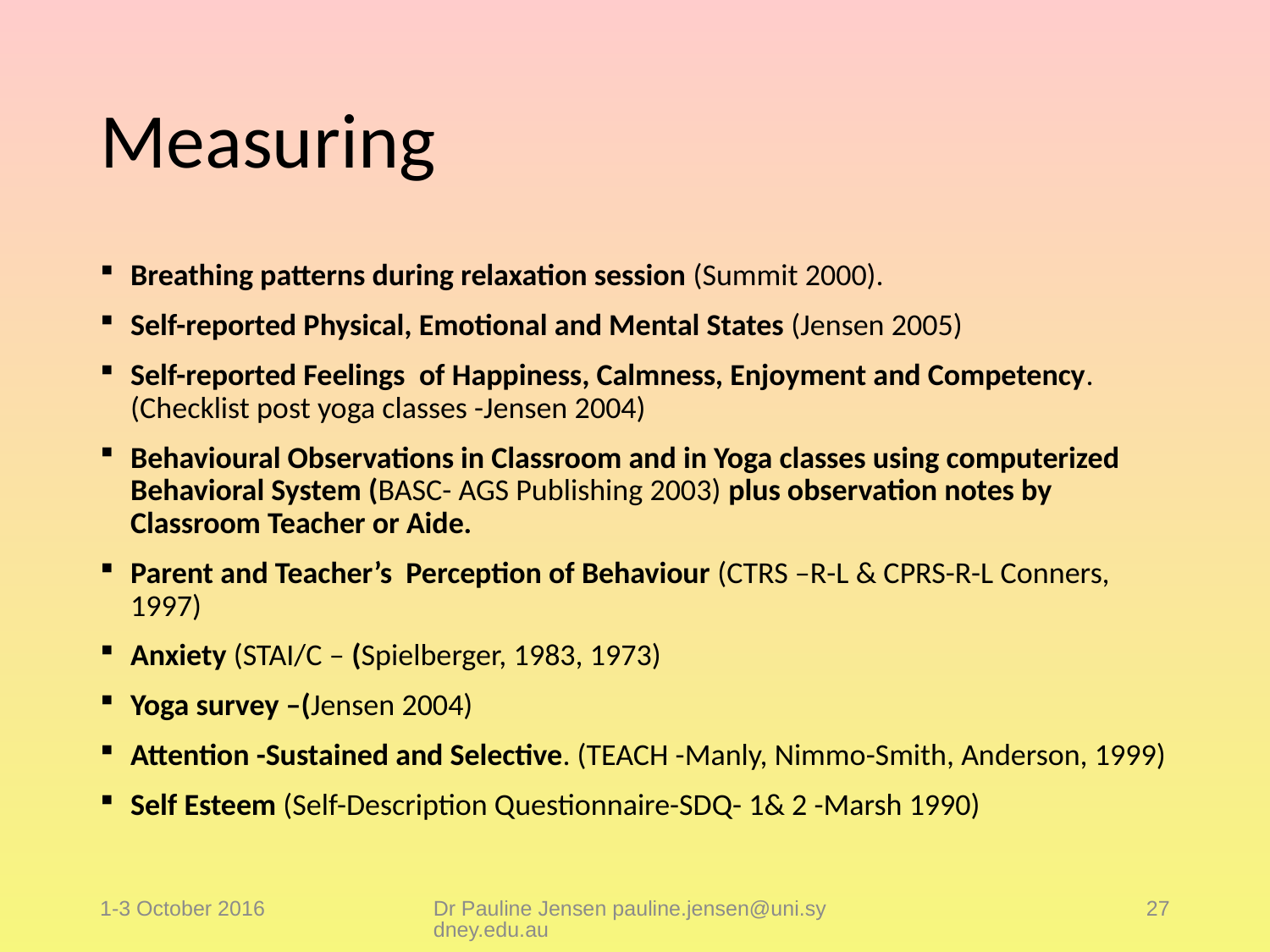

# Measuring
Breathing patterns during relaxation session (Summit 2000).
Self-reported Physical, Emotional and Mental States (Jensen 2005)
Self-reported Feelings  of Happiness, Calmness, Enjoyment and Competency.  (Checklist post yoga classes -Jensen 2004)
Behavioural Observations in Classroom and in Yoga classes using computerized Behavioral System (BASC- AGS Publishing 2003) plus observation notes by Classroom Teacher or Aide.
Parent and Teacher’s  Perception of Behaviour (CTRS –R-L & CPRS-R-L Conners, 1997)
Anxiety (STAI/C – (Spielberger, 1983, 1973)
Yoga survey –(Jensen 2004)
Attention -Sustained and Selective. (TEACH -Manly, Nimmo-Smith, Anderson, 1999)
Self Esteem (Self-Description Questionnaire-SDQ- 1& 2 -Marsh 1990)

1-3 October 2016
Dr Pauline Jensen pauline.jensen@uni.sydney.edu.au
27